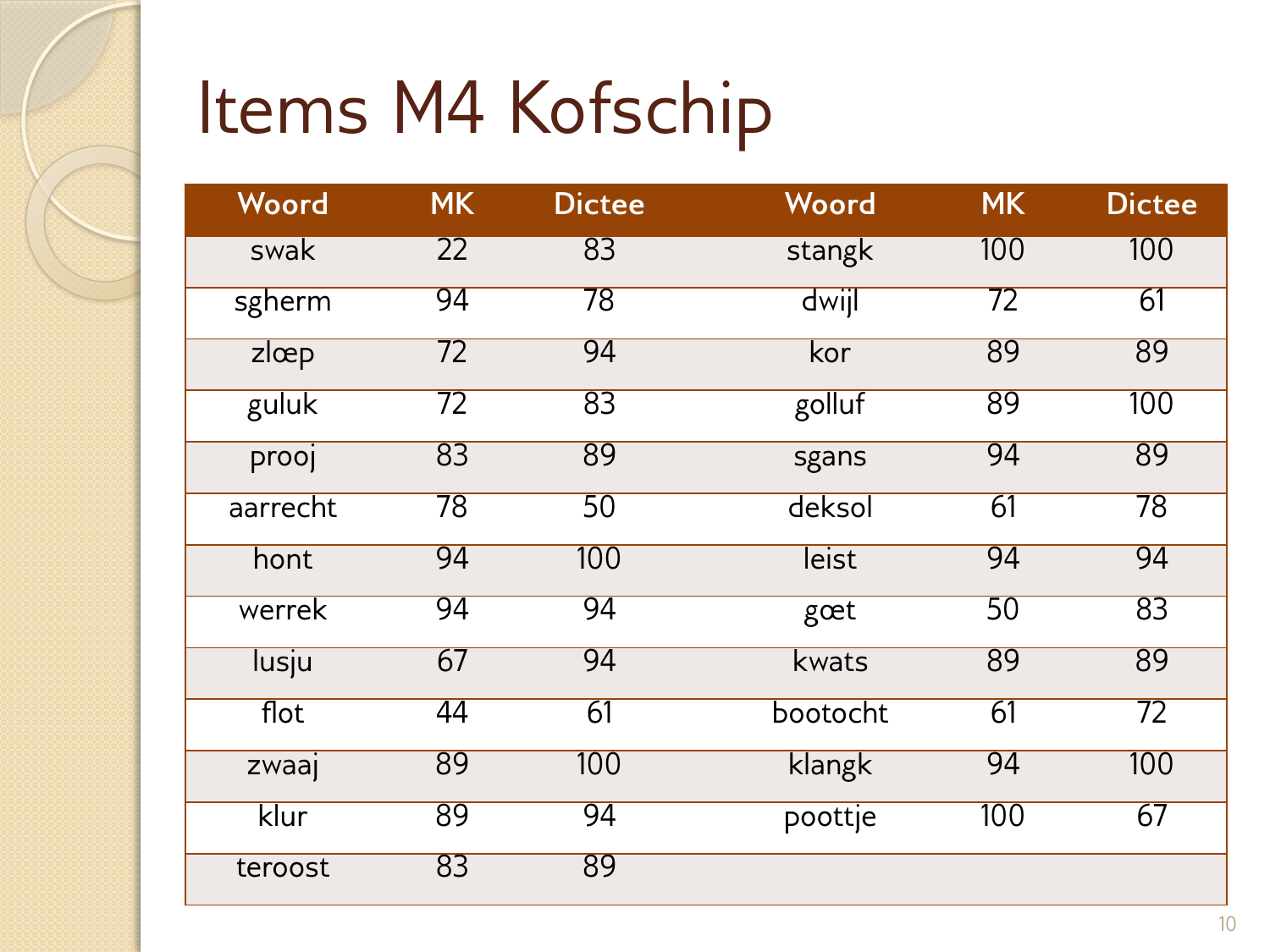

# Items M4 Kofschip
| Woord | MK | Dictee |  | Woord | MK | Dictee |
| --- | --- | --- | --- | --- | --- | --- |
| swak | 22 | 83 |  | stangk | 100 | 100 |
| sgherm | 94 | 78 |  | dwijl | 72 | 61 |
| zloep | 72 | 94 |  | kor | 89 | 89 |
| guluk | 72 | 83 |  | golluf | 89 | 100 |
| prooj | 83 | 89 |  | sgans | 94 | 89 |
| aarrecht | 78 | 50 |  | deksol | 61 | 78 |
| hont | 94 | 100 |  | leist | 94 | 94 |
| werrek | 94 | 94 |  | goet | 50 | 83 |
| lusju | 67 | 94 |  | kwats | 89 | 89 |
| flot | 44 | 61 |  | bootocht | 61 | 72 |
| zwaaj | 89 | 100 |  | klangk | 94 | 100 |
| klur | 89 | 94 |  | poottje | 100 | 67 |
| teroost | 83 | 89 |  |  |  |  |
10